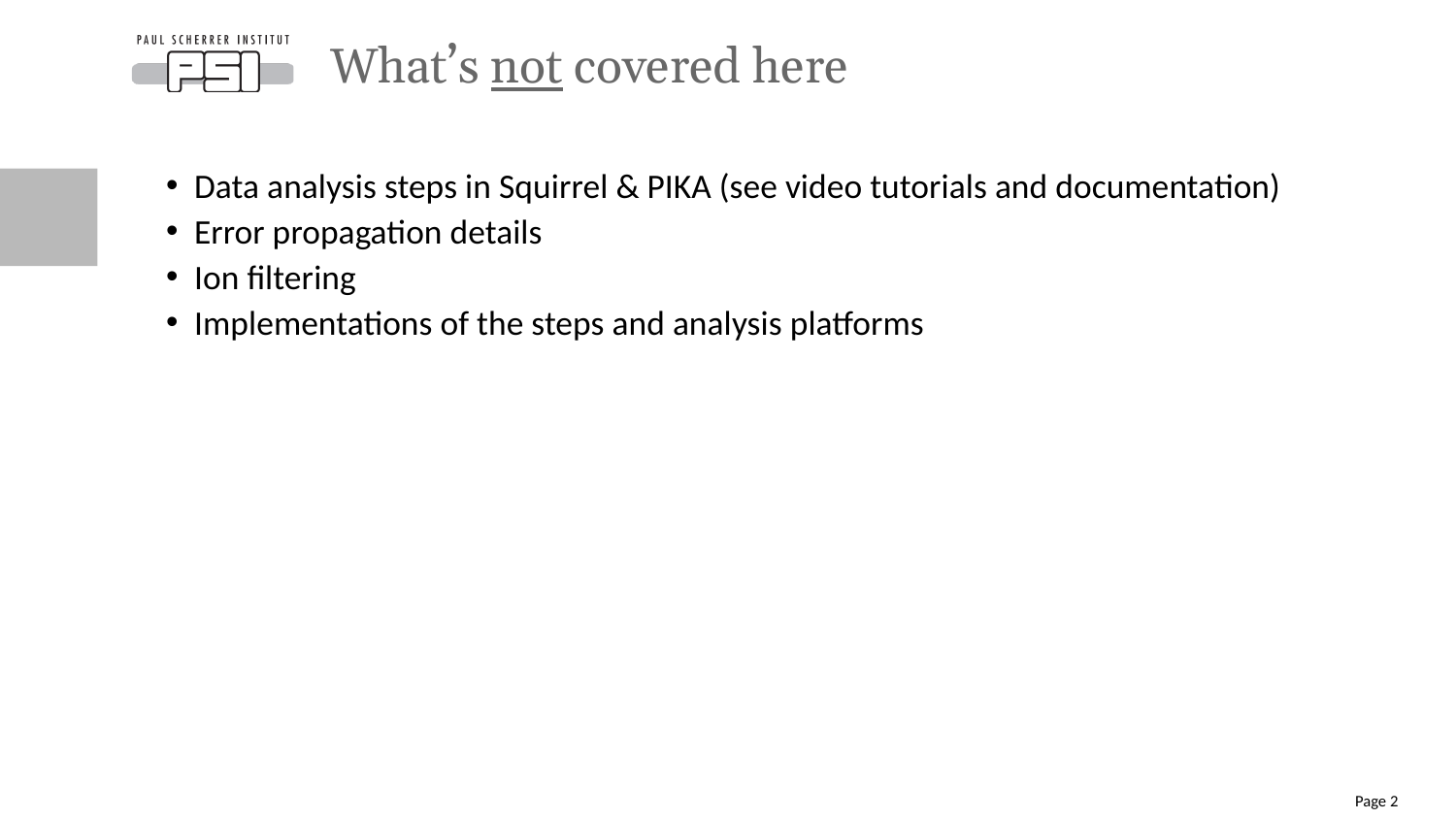

# What’s not covered here
Data analysis steps in Squirrel & PIKA (see video tutorials and documentation)
Error propagation details
Ion filtering
Implementations of the steps and analysis platforms
Page 2